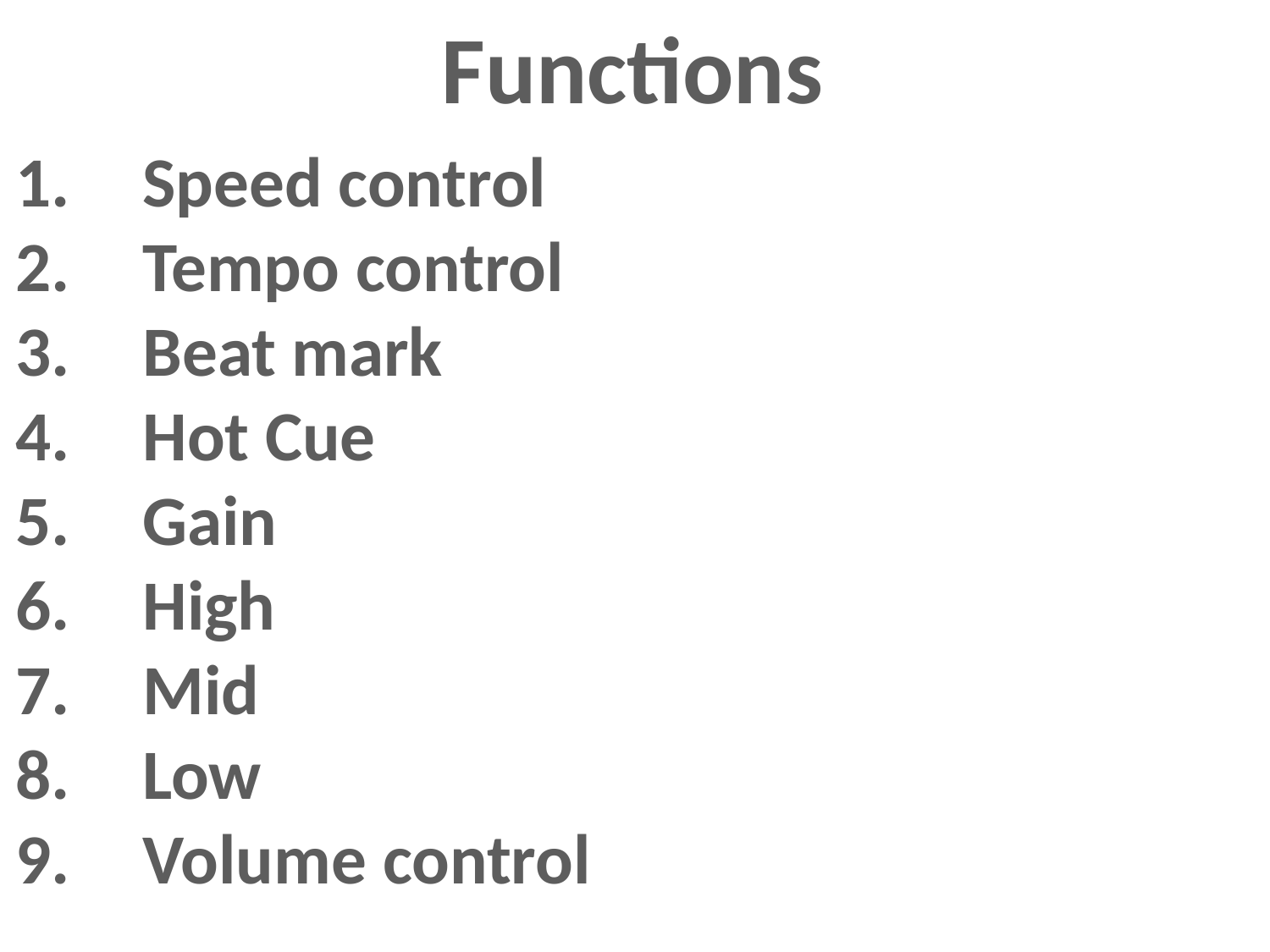

Functions
Speed control
Tempo control
Beat mark
Hot Cue
Gain
High
Mid
Low
Volume control